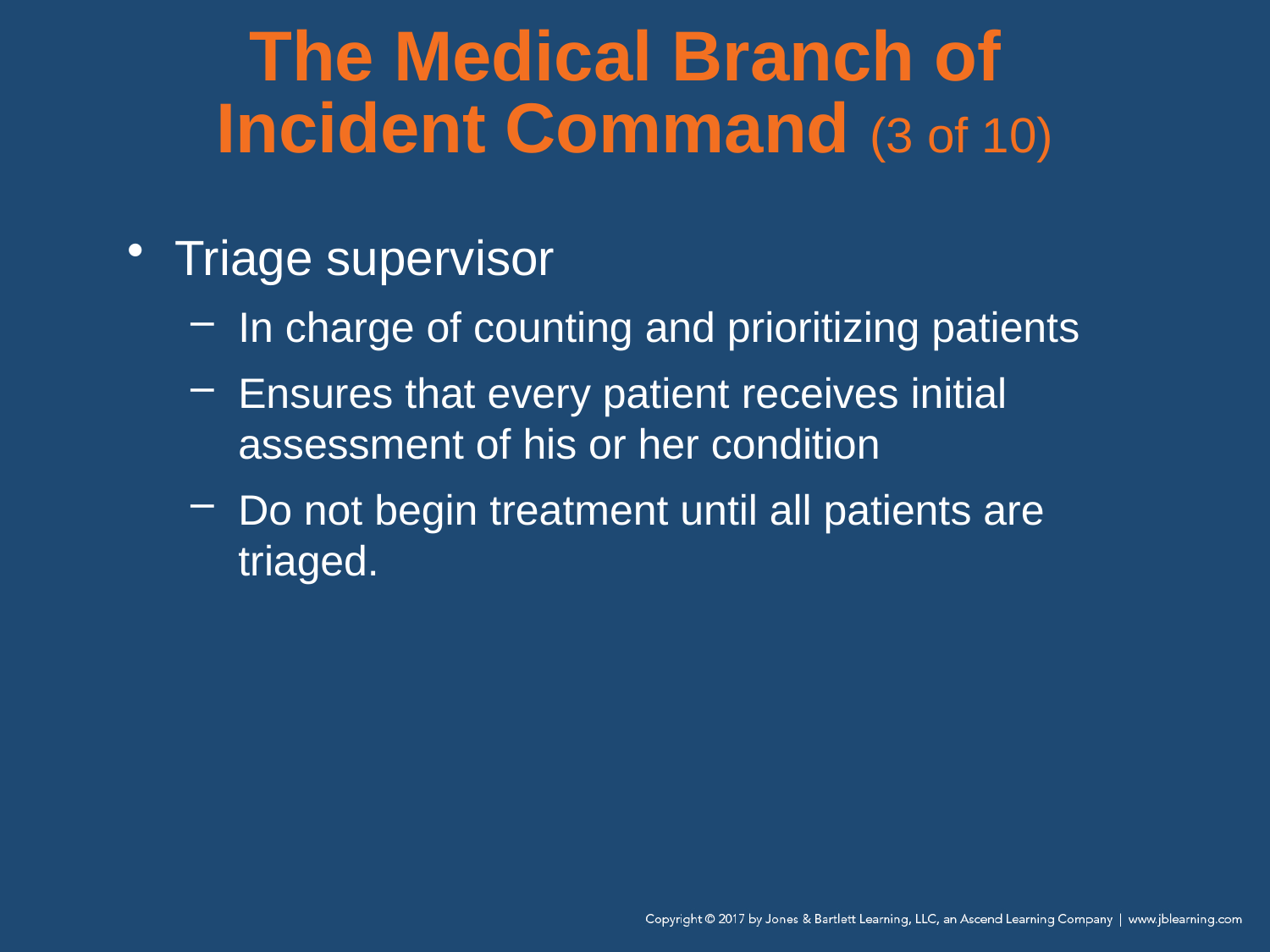

# The Medical Branch of Incident Command (3 of 10)
Triage supervisor
In charge of counting and prioritizing patients
Ensures that every patient receives initial assessment of his or her condition
Do not begin treatment until all patients are triaged.